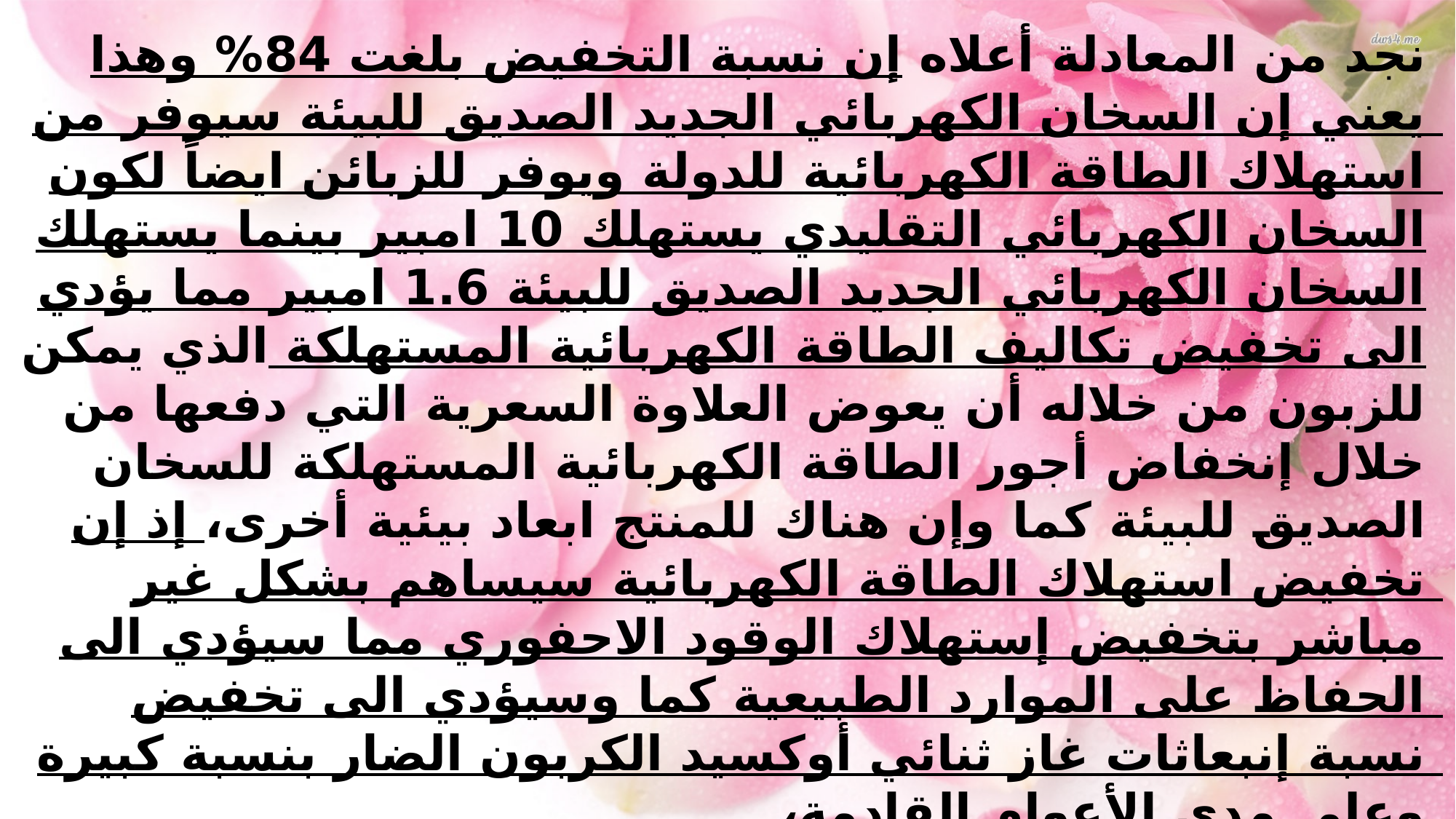

نجد من المعادلة أعلاه إن نسبة التخفيض بلغت 84% وهذا يعني إن السخان الكهربائي الجديد الصديق للبيئة سيوفر من استهلاك الطاقة الكهربائية للدولة ويوفر للزبائن ايضاً لكون السخان الكهربائي التقليدي يستهلك 10 امبير بينما يستهلك السخان الكهربائي الجديد الصديق للبيئة 1.6 امبير مما يؤدي الى تخفيض تكاليف الطاقة الكهربائية المستهلكة الذي يمكن للزبون من خلاله أن يعوض العلاوة السعرية التي دفعها من خلال إنخفاض أجور الطاقة الكهربائية المستهلكة للسخان الصديق للبيئة كما وإن هناك للمنتج ابعاد بيئية أخرى، إذ إن تخفيض استهلاك الطاقة الكهربائية سيساهم بشكل غير مباشر بتخفيض إستهلاك الوقود الاحفوري مما سيؤدي الى الحفاظ على الموارد الطبيعية كما وسيؤدي الى تخفيض نسبة إنبعاثات غاز ثنائي أوكسيد الكربون الضار بنسبة كبيرة وعلى مدى الأعوام القادمة،
اما فيما يتعلق بباقي الوظائف فإن استخدام الرقائق الكربونية ساهم بشكل كبير في تخفيض تكاليفها من خلال تخفيض الوقت التشغيلي لبعض العمليات بالإضافة الى التخلص من بعض العمليات التي كانت تتعلق بالمسخن التقليدي .